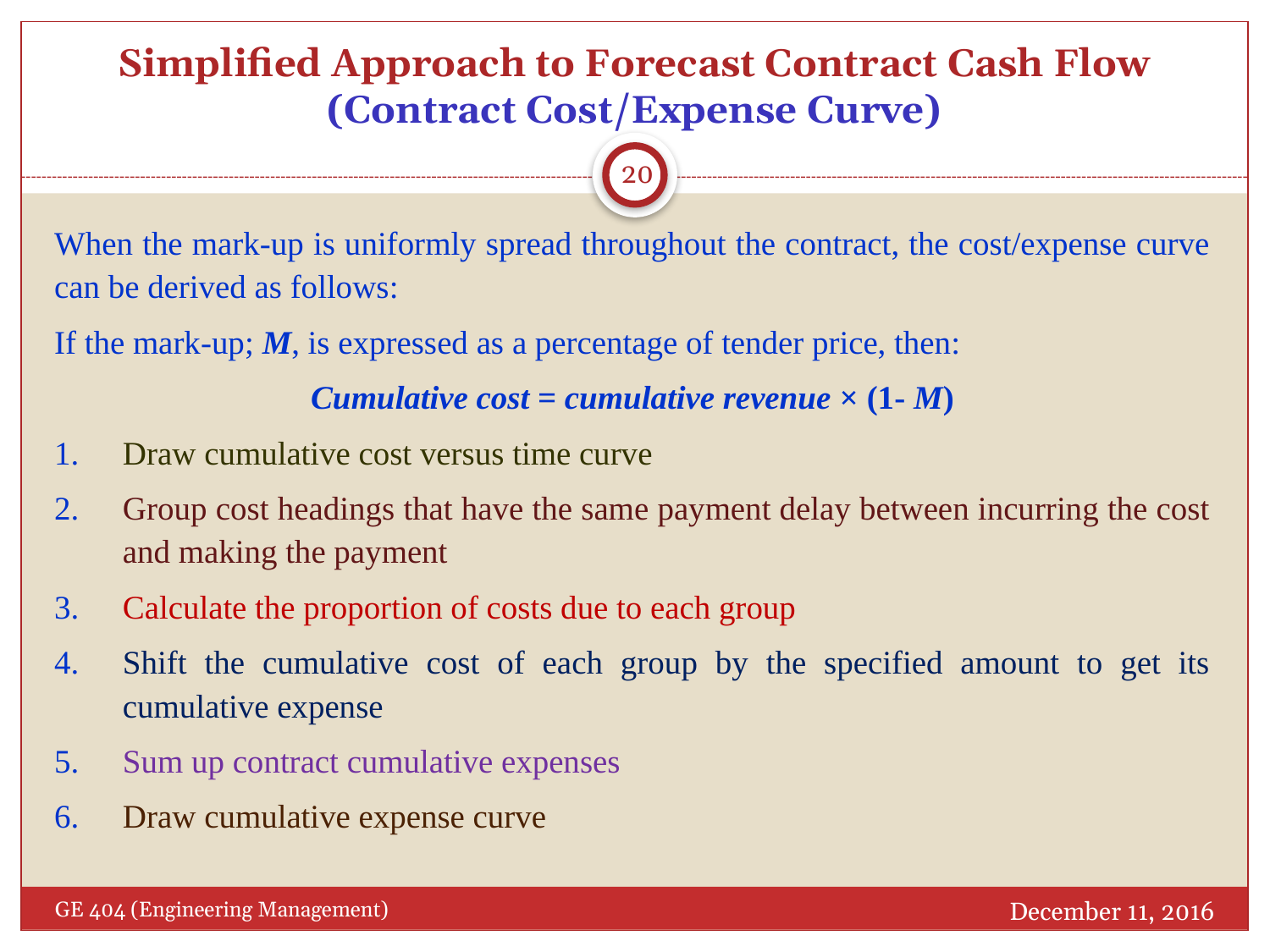

# Simplified Approach to Forecast Contract Cash Flow (Contract Cost/Expense Curve)
20
When the mark-up is uniformly spread throughout the contract, the cost/expense curve can be derived as follows:
If the mark-up; M, is expressed as a percentage of tender price, then:
Cumulative cost = cumulative revenue × (1- M)
Draw cumulative cost versus time curve
Group cost headings that have the same payment delay between incurring the cost and making the payment
Calculate the proportion of costs due to each group
Shift the cumulative cost of each group by the specified amount to get its cumulative expense
Sum up contract cumulative expenses
Draw cumulative expense curve

December 11, 2016
GE 404 (Engineering Management)